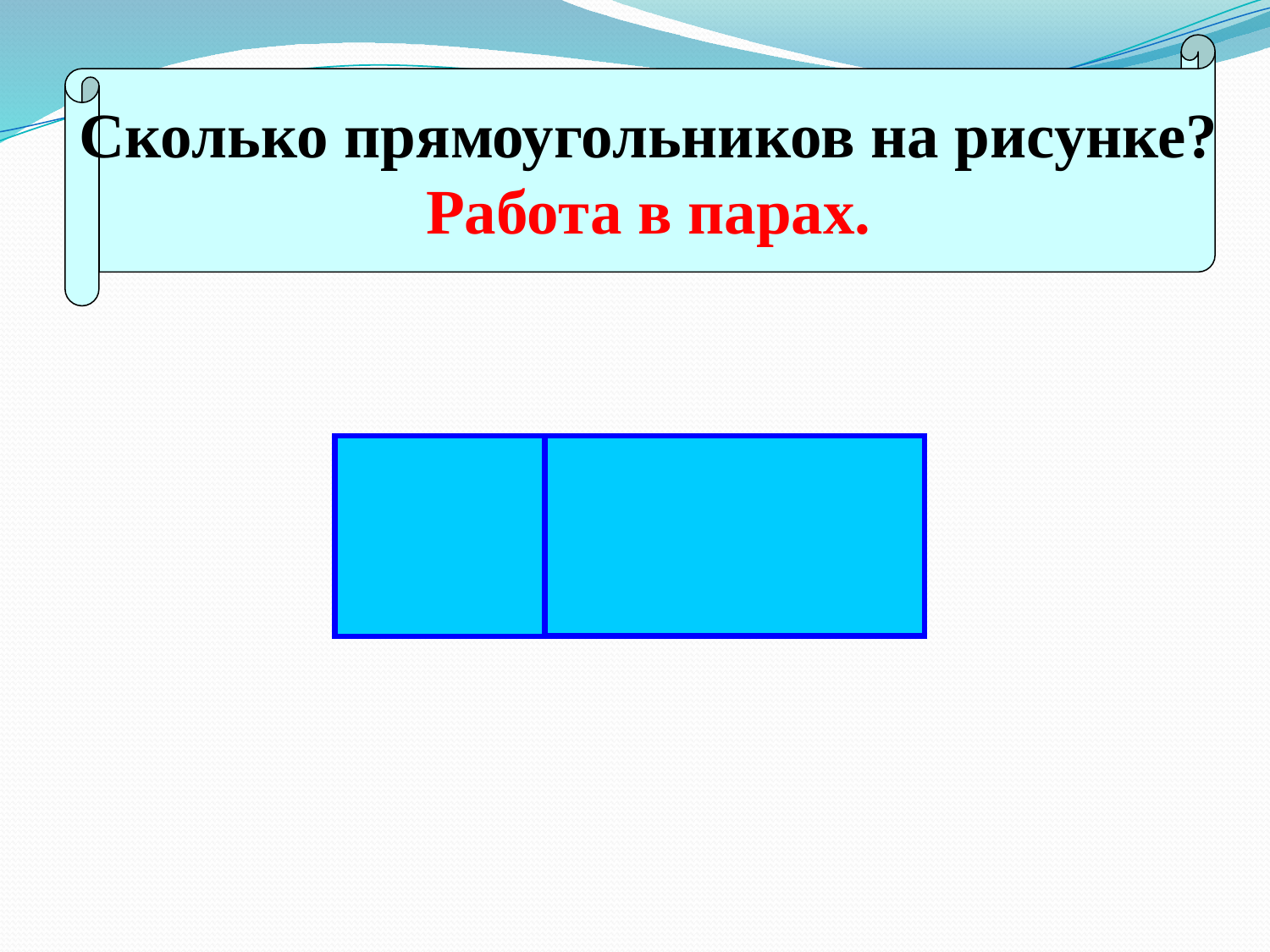

Сколько прямоугольников на рисунке?
Работа в парах.
#